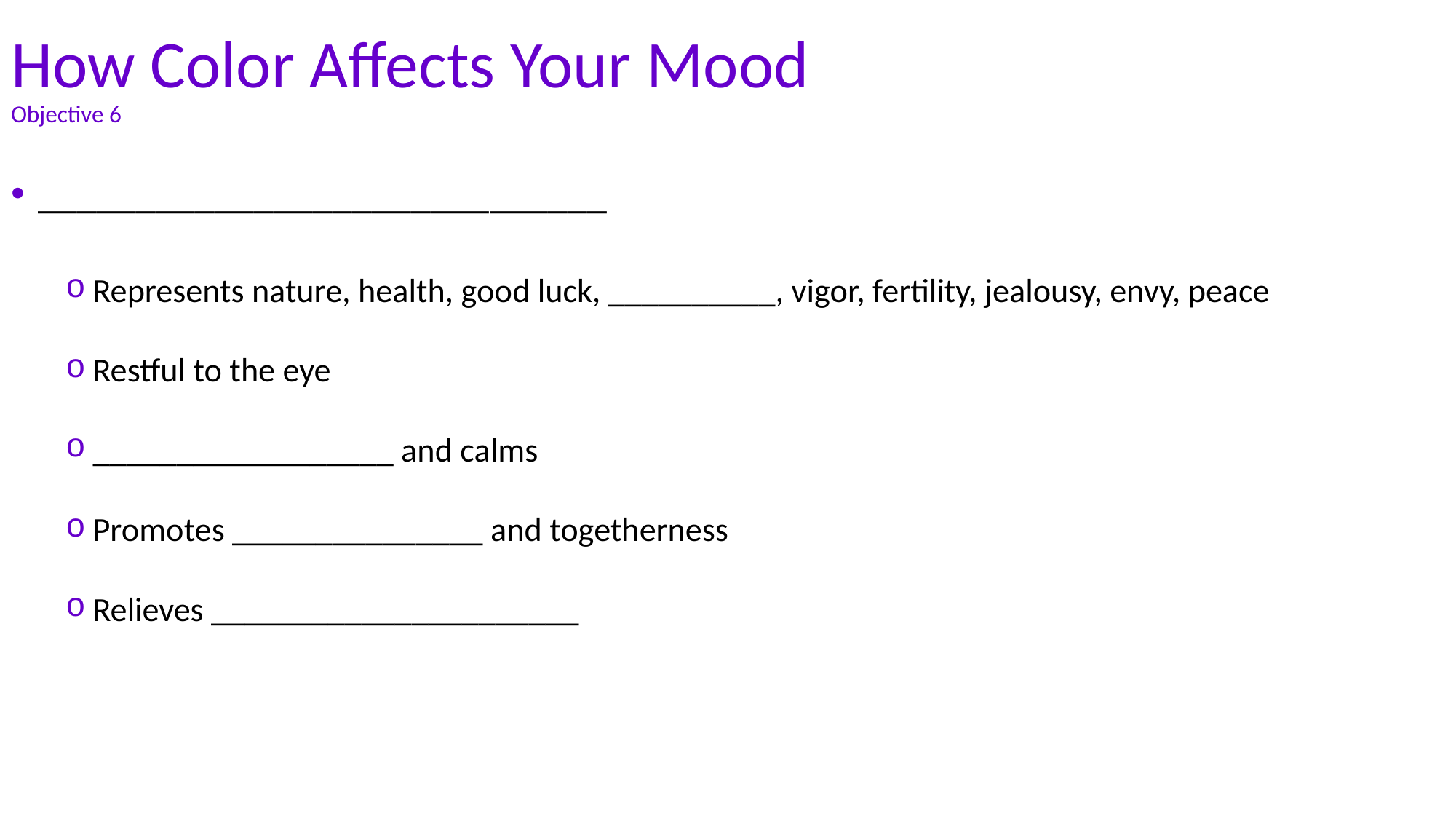

# How Color Affects Your Mood Objective 6
_____________________________

Represents nature, health, good luck, __________, vigor, fertility, jealousy, envy, peace

Restful to the eye

__________________ and calms

Promotes _______________ and togetherness

Relieves ______________________